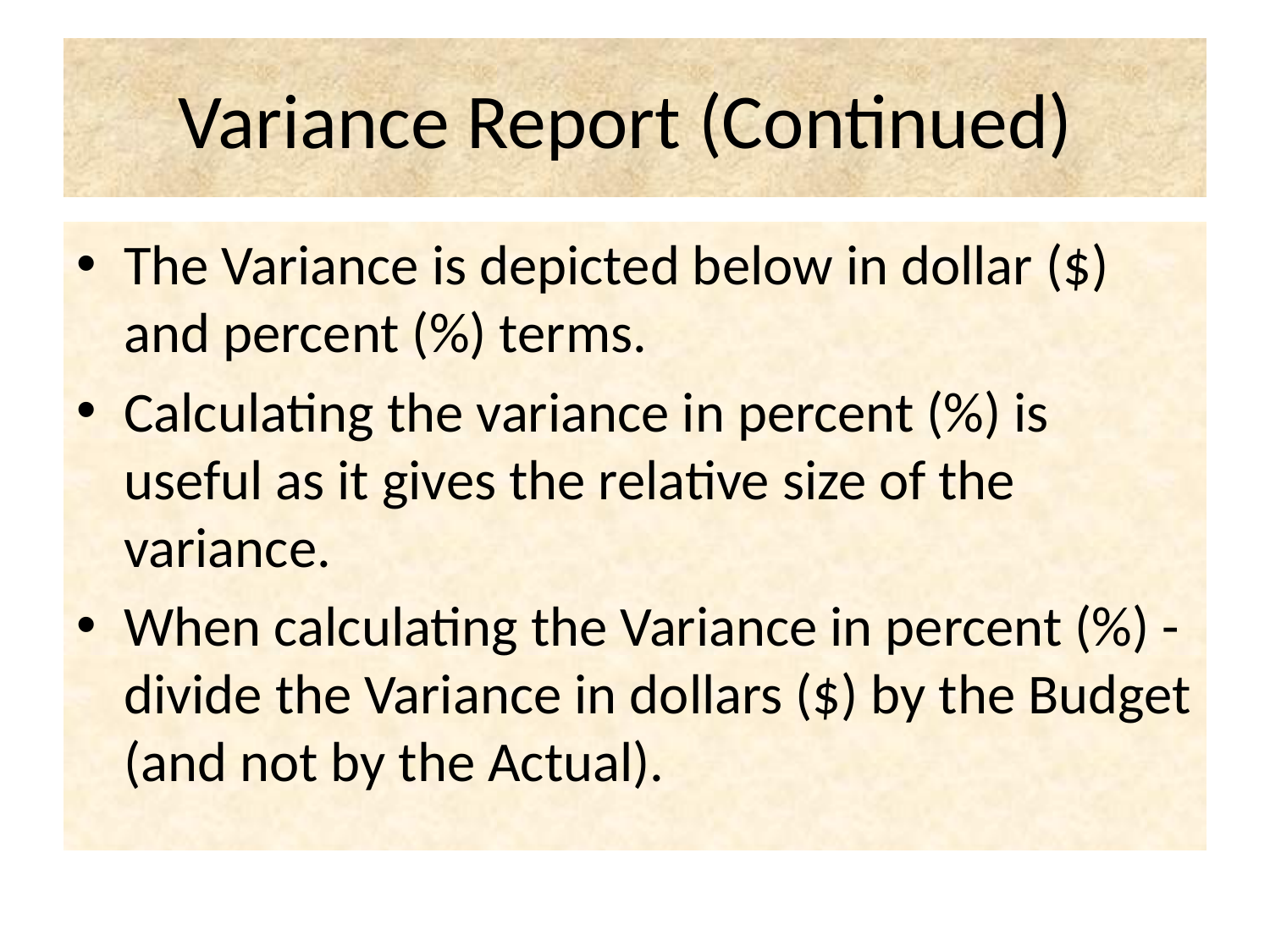

# Variance Report (Continued)
The Variance is depicted below in dollar ($) and percent (%) terms.
Calculating the variance in percent (%) is useful as it gives the relative size of the variance.
When calculating the Variance in percent (%) - divide the Variance in dollars ($) by the Budget (and not by the Actual).